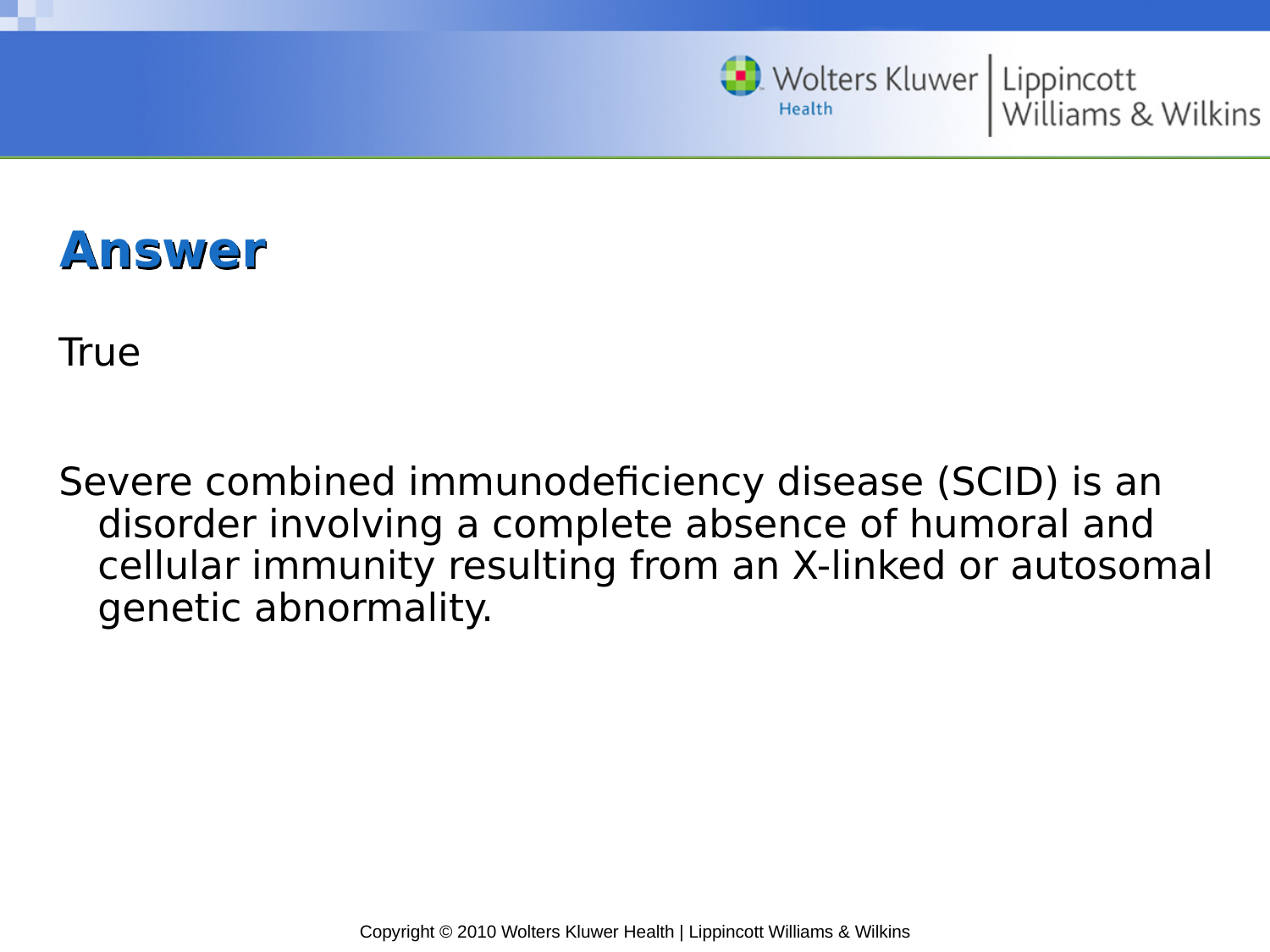

# Answer
True

Severe combined immunodeficiency disease (SCID) is an disorder involving a complete absence of humoral and cellular immunity resulting from an X-linked or autosomal genetic abnormality.